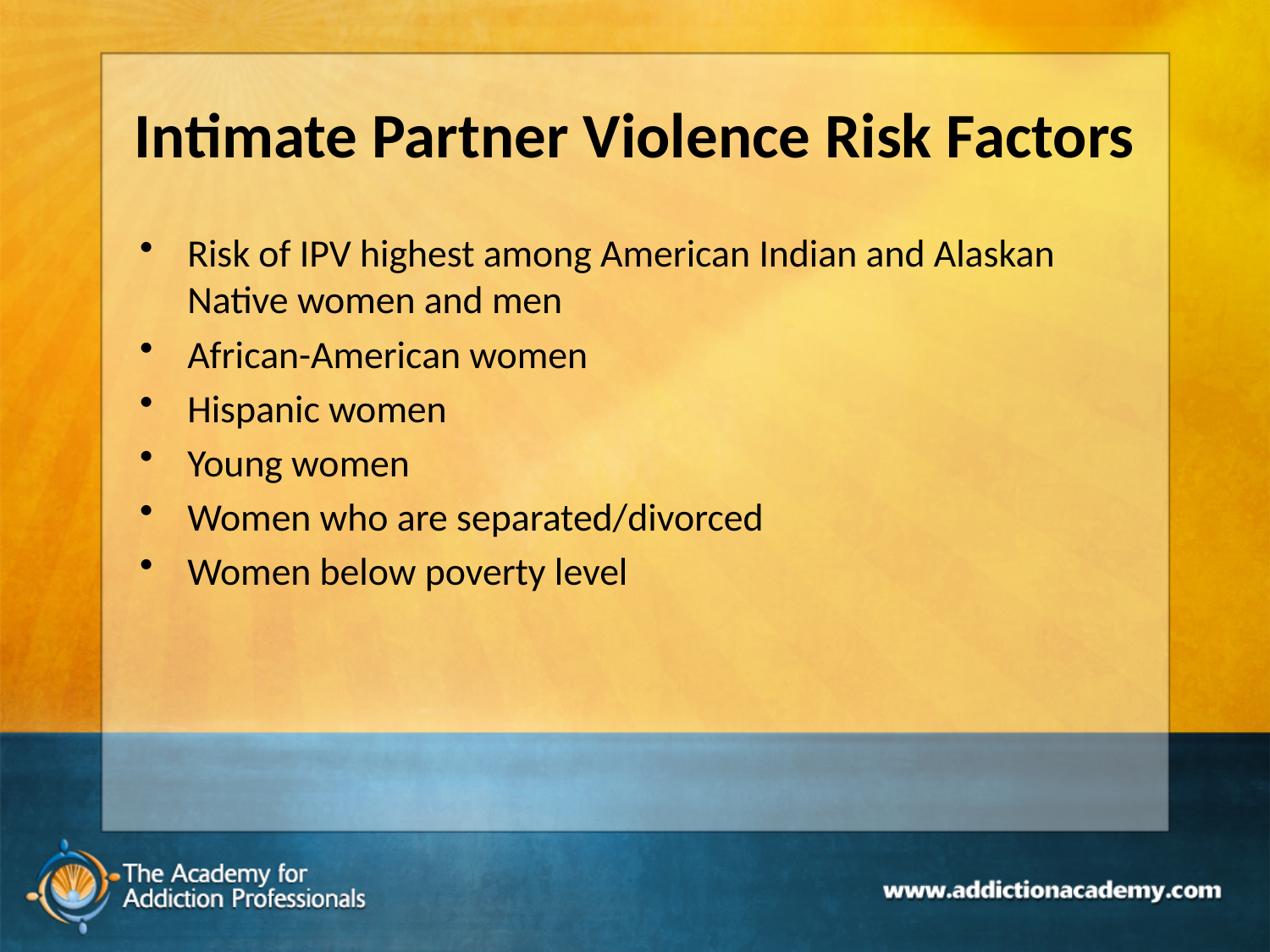

# Intimate Partner Violence Risk Factors
Risk of IPV highest among American Indian and Alaskan Native women and men
African-American women
Hispanic women
Young women
Women who are separated/divorced
Women below poverty level